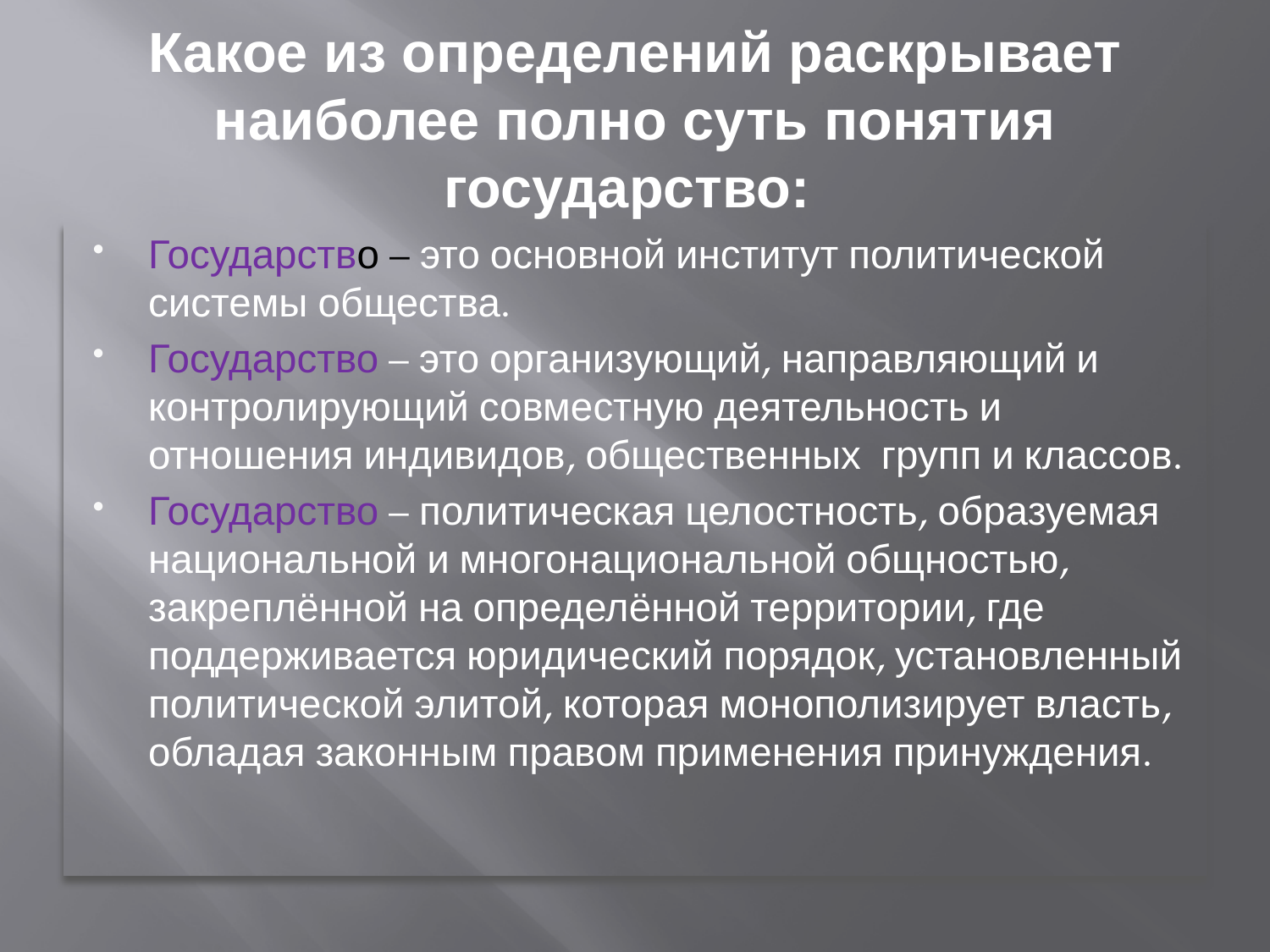

# Какое из определений раскрывает наиболее полно суть понятия государство:
Государство – это основной институт политической системы общества.
Государство – это организующий, направляющий и контролирующий совместную деятельность и отношения индивидов, общественных  групп и классов.
Государство – политическая целостность, образуемая национальной и многонациональной общностью, закреплённой на определённой территории, где поддерживается юридический порядок, установленный политической элитой, которая монополизирует власть, обладая законным правом применения принуждения.